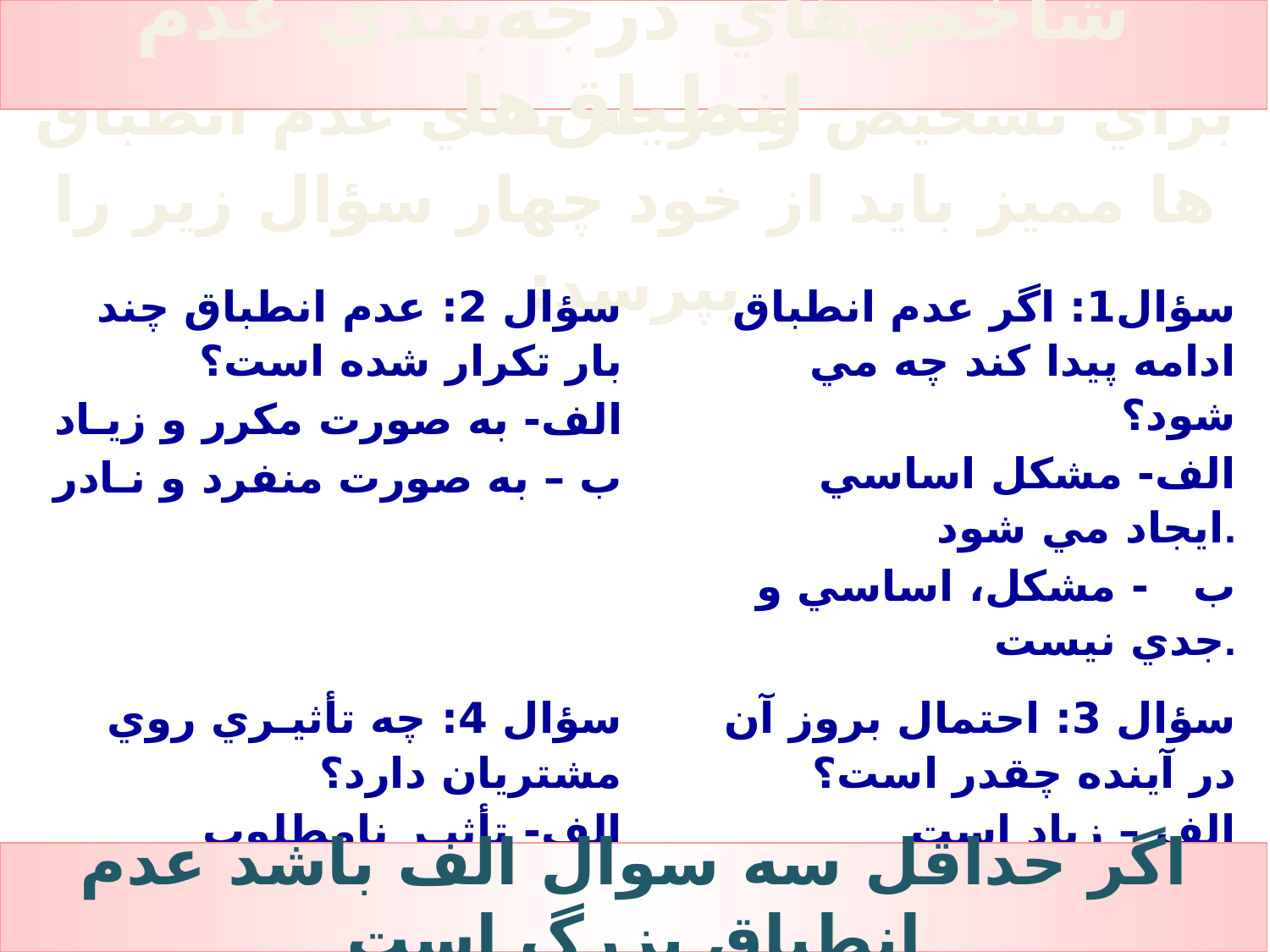

شاخص‌هاي درجه‌بندي عدم انطباق‌ها
براي تشخيص و درجه بندي عدم انطباق ها مميز بايد از خود چهار سؤال زير را بپرسد:
| سؤال 2: عدم انطباق چند بار تكرار شده است؟ الف- به صورت مكرر و زيـاد ب – به صورت منفرد و نـادر |  | سؤال1: اگر عدم انطباق ادامه پيدا كند چه مي شود؟ الف- مشكل اساسي ايجاد مي شود. ب - مشكل، اساسي و جدي نيست. |
| --- | --- | --- |
| سؤال 4: چه تأثيـري روي مشتريان دارد؟ الف- تأثيـر نامطلوب ب – تأثير زياد ندارد |  | سؤال 3: احتمال بروز آن در آينده چقدر است؟ الف – زياد است ب – بعيد است |

اگر حداقل سه سوال الف باشد عدم انطباق بزرگ است